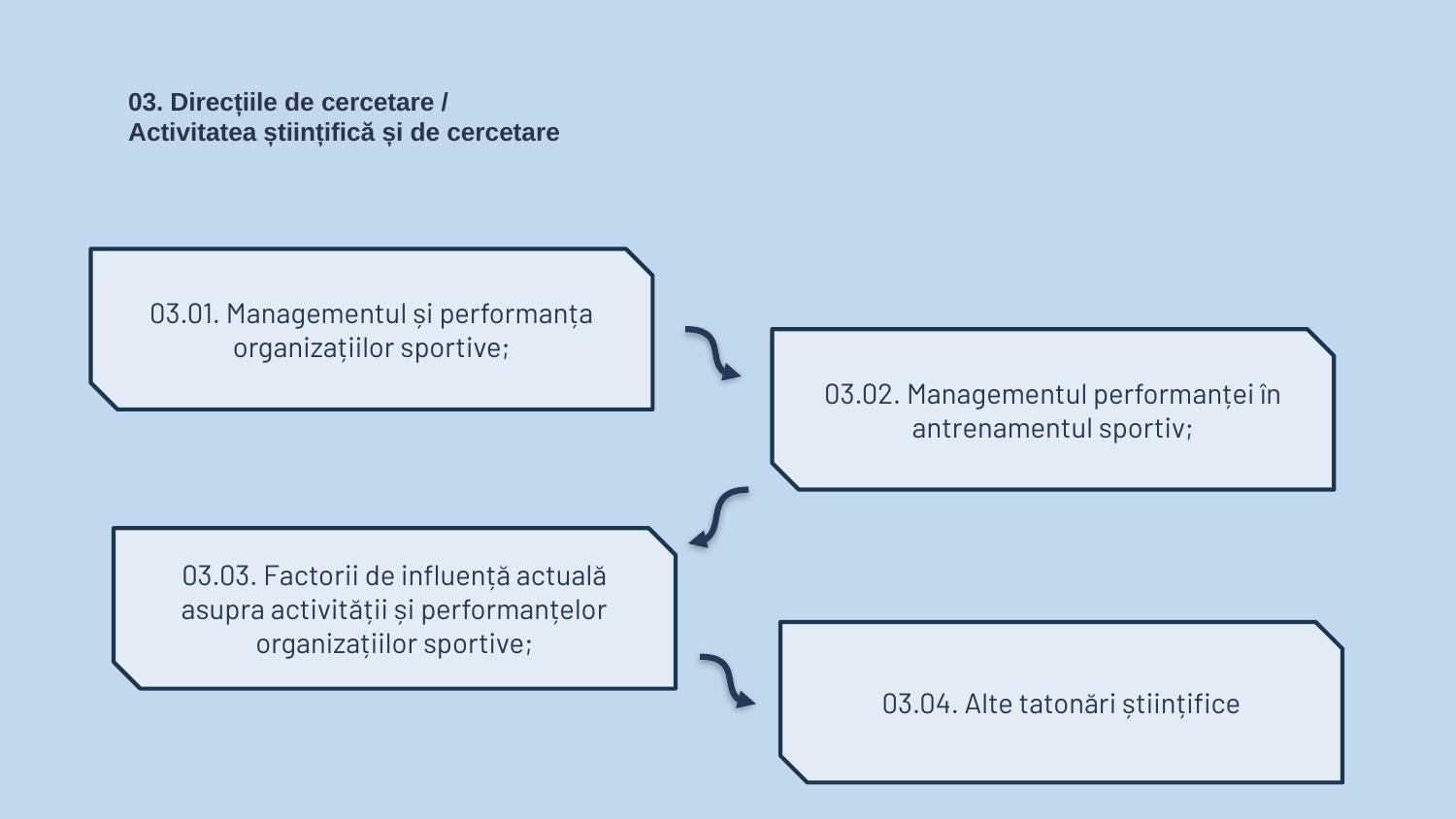

# 03. Direcțiile de cercetare / Activitatea științifică și de cercetare
03.01. Managementul și performanța organizațiilor sportive;
03.02. Managementul performanței în antrenamentul sportiv;
03.03. Factorii de influență actuală asupra activității și performanțelor organizațiilor sportive;
03.04. Alte tatonări științifice